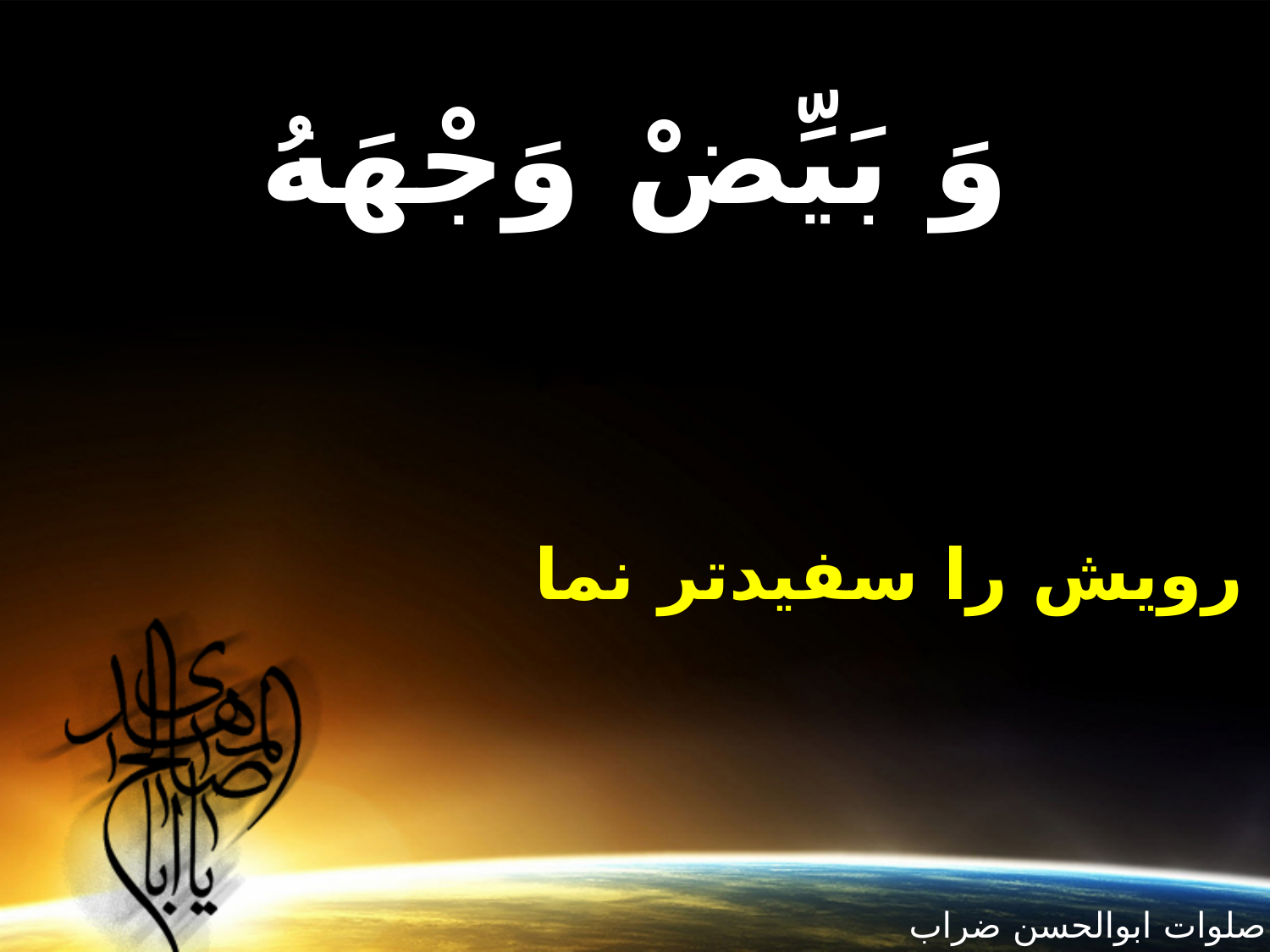

وَ بَيِّضْ وَجْهَهُ
رويش را سفيدتر نما